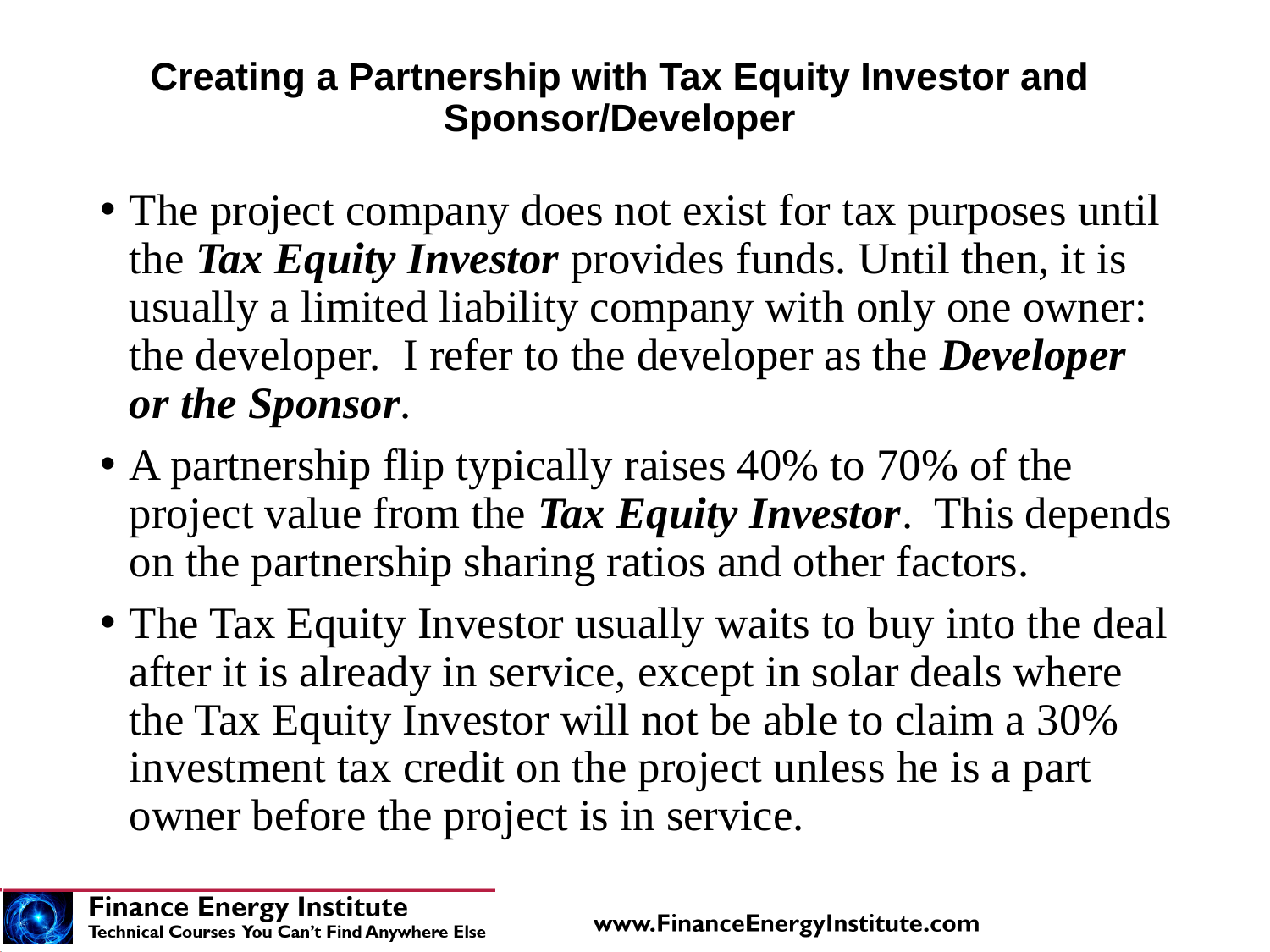

# Creating a Partnership with Tax Equity Investor and Sponsor/Developer
The project company does not exist for tax purposes until the Tax Equity Investor provides funds. Until then, it is usually a limited liability company with only one owner: the developer.  I refer to the developer as the Developer or the Sponsor.
A partnership flip typically raises 40% to 70% of the project value from the Tax Equity Investor.  This depends on the partnership sharing ratios and other factors.
The Tax Equity Investor usually waits to buy into the deal after it is already in service, except in solar deals where the Tax Equity Investor will not be able to claim a 30% investment tax credit on the project unless he is a part owner before the project is in service.